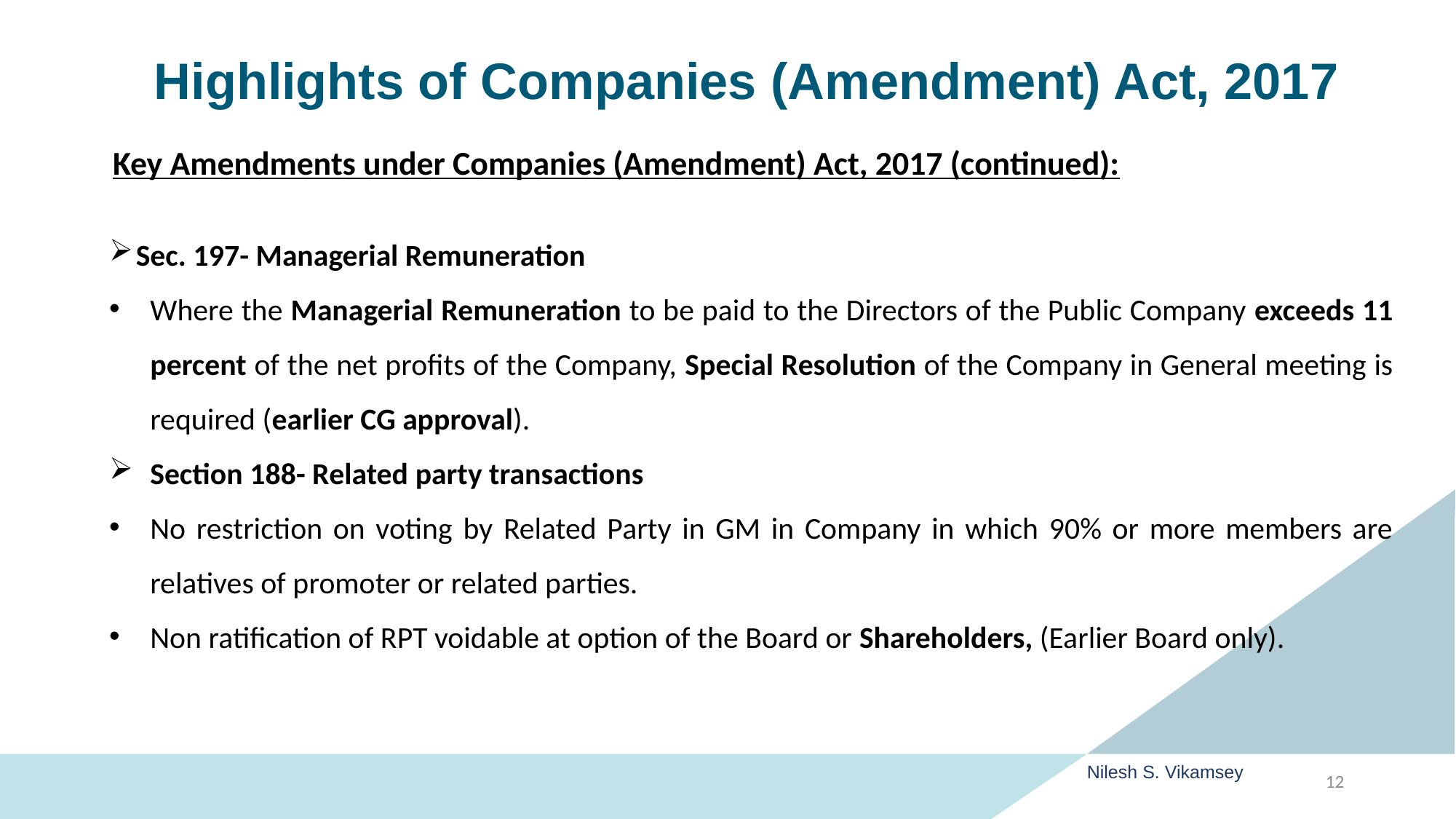

# Highlights of Companies (Amendment) Act, 2017
Key Amendments under Companies (Amendment) Act, 2017 (continued):
Sec. 197- Managerial Remuneration
Where the Managerial Remuneration to be paid to the Directors of the Public Company exceeds 11 percent of the net profits of the Company, Special Resolution of the Company in General meeting is required (earlier CG approval).
Section 188- Related party transactions
No restriction on voting by Related Party in GM in Company in which 90% or more members are relatives of promoter or related parties.
Non ratification of RPT voidable at option of the Board or Shareholders, (Earlier Board only).

Nilesh S. Vikamsey
12